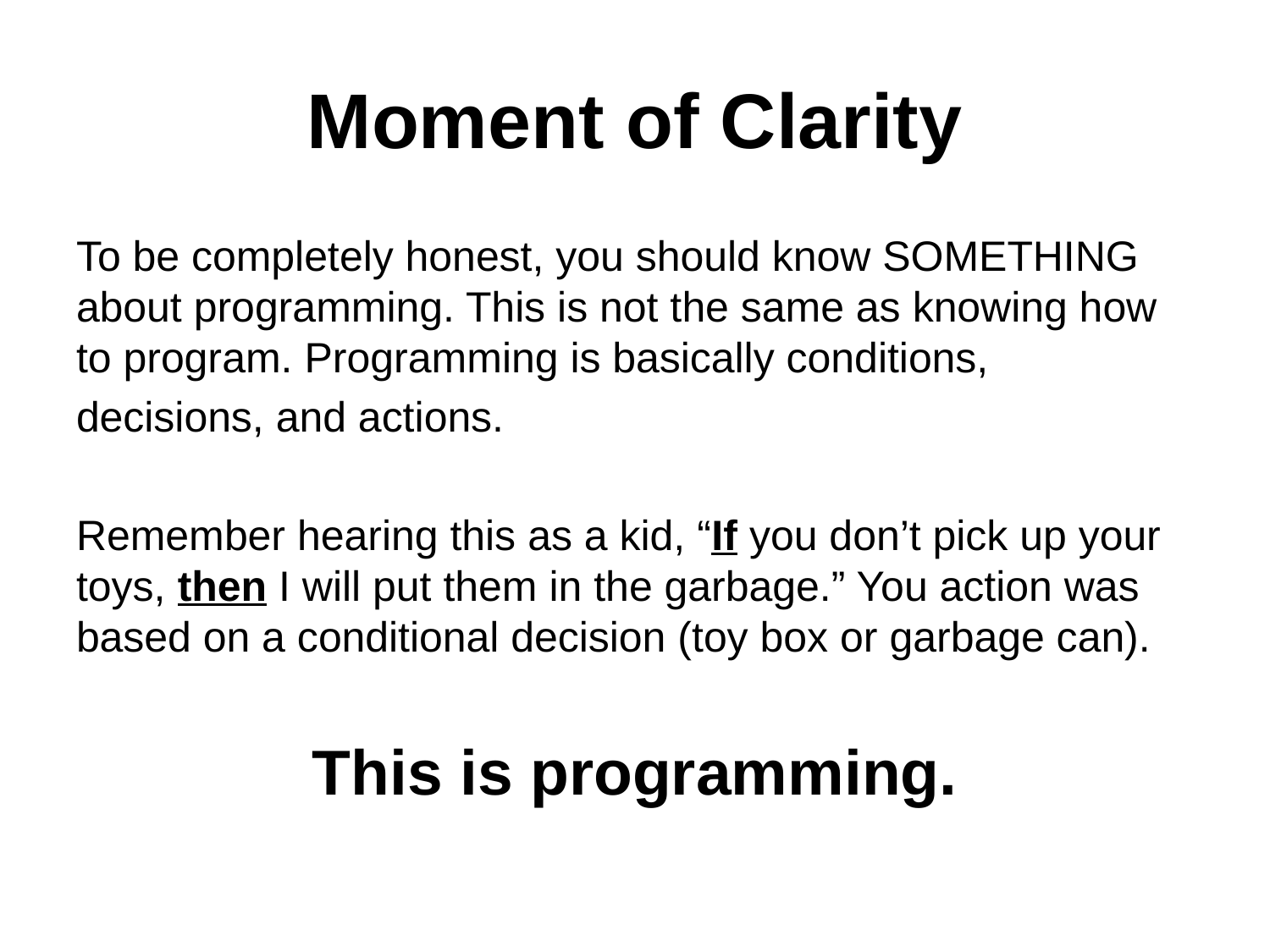

# Moment of Clarity
To be completely honest, you should know SOMETHING about programming. This is not the same as knowing how to program. Programming is basically conditions,
decisions, and actions.

Remember hearing this as a kid, “If you don’t pick up your toys, then I will put them in the garbage.” You action was based on a conditional decision (toy box or garbage can).

This is programming.